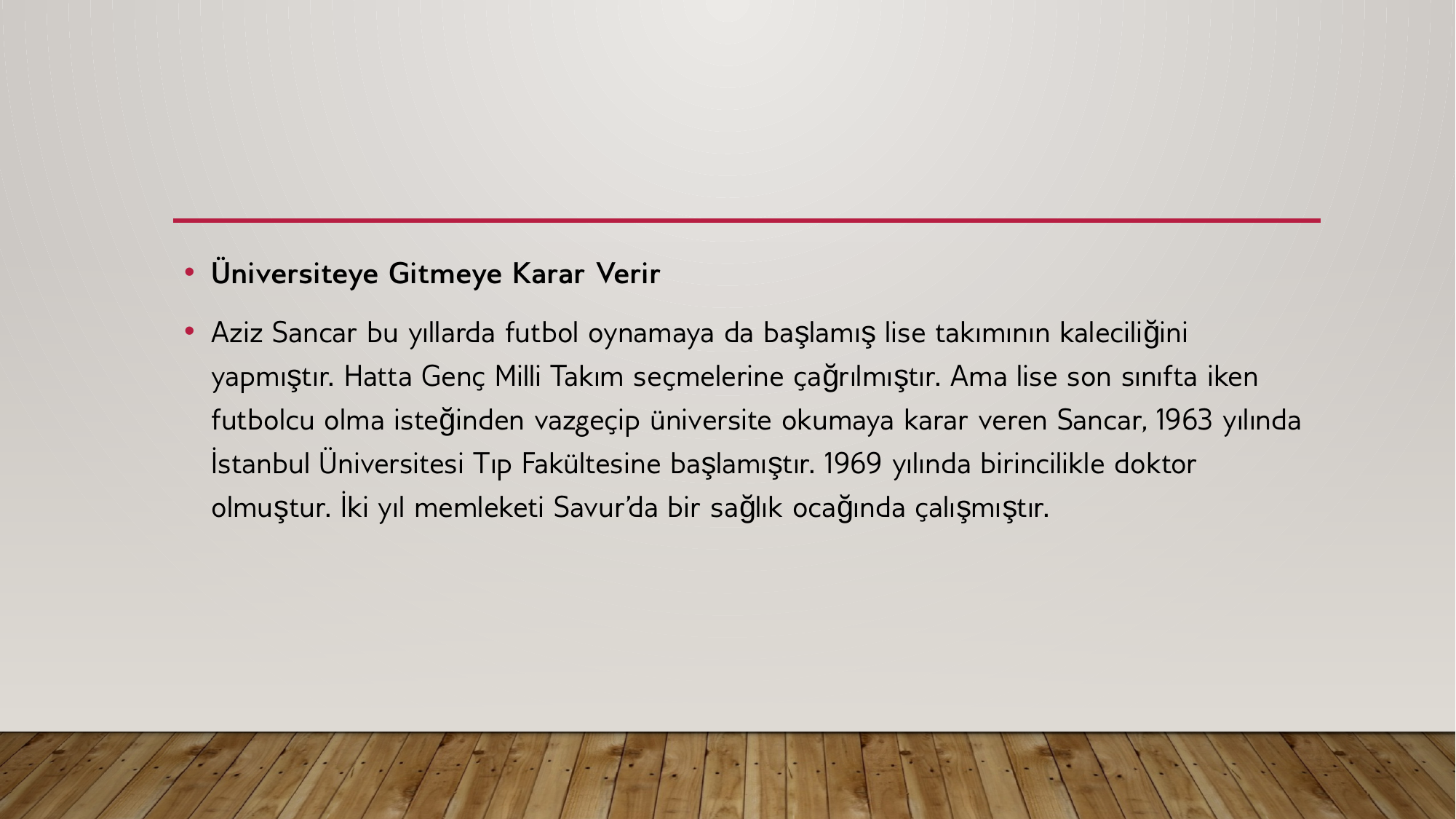

#
Üniversiteye Gitmeye Karar Verir
Aziz Sancar bu yıllarda futbol oynamaya da başlamış lise takımının kaleciliğini yapmıştır. Hatta Genç Milli Takım seçmelerine çağrılmıştır. Ama lise son sınıfta iken futbolcu olma isteğinden vazgeçip üniversite okumaya karar veren Sancar, 1963 yılında İstanbul Üniversitesi Tıp Fakültesine başlamıştır. 1969 yılında birincilikle doktor olmuştur. İki yıl memleketi Savur’da bir sağlık ocağında çalışmıştır.